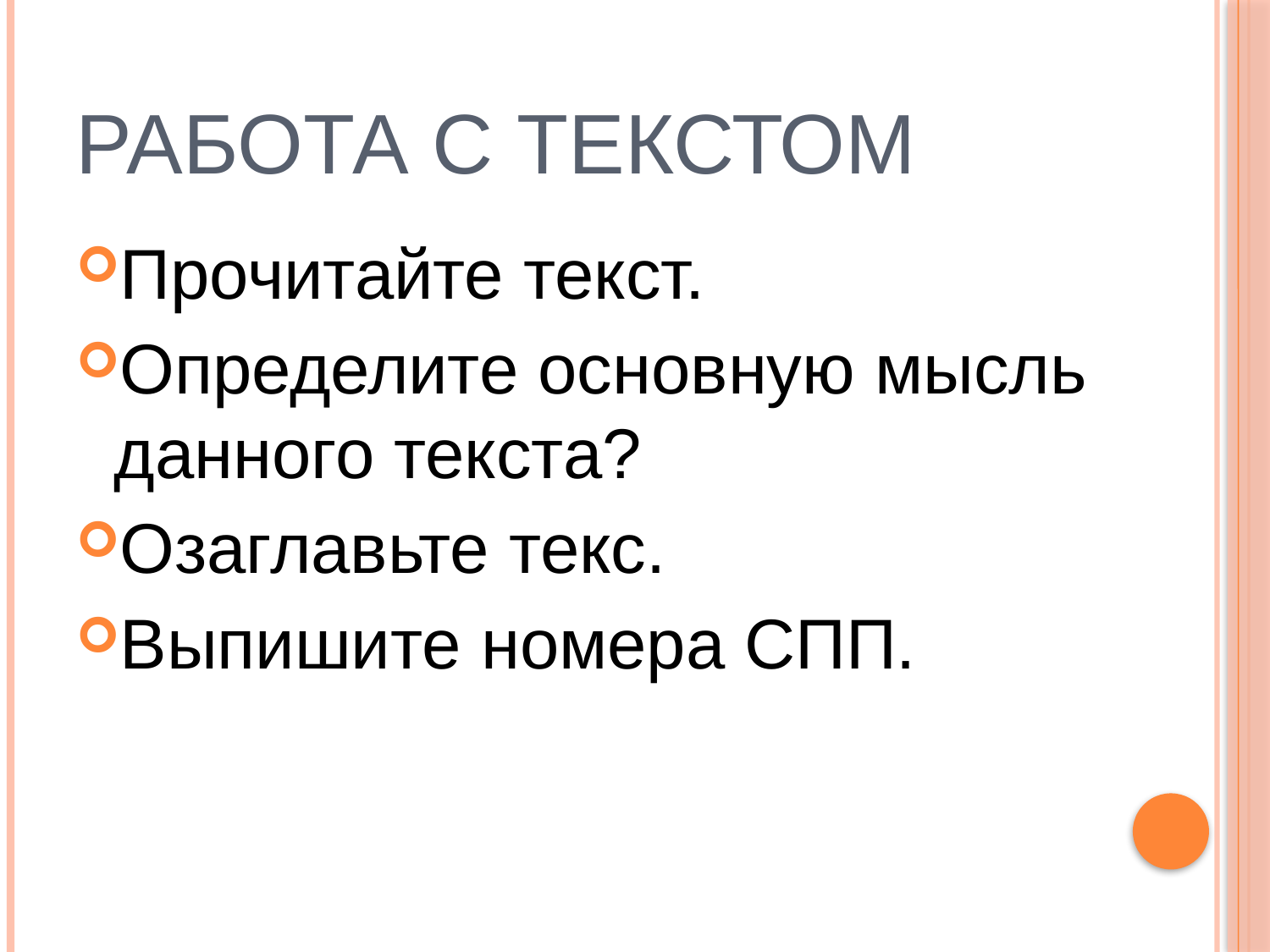

# Работа с текстом
Прочитайте текст.
Определите основную мысль данного текста?
Озаглавьте текс.
Выпишите номера СПП.